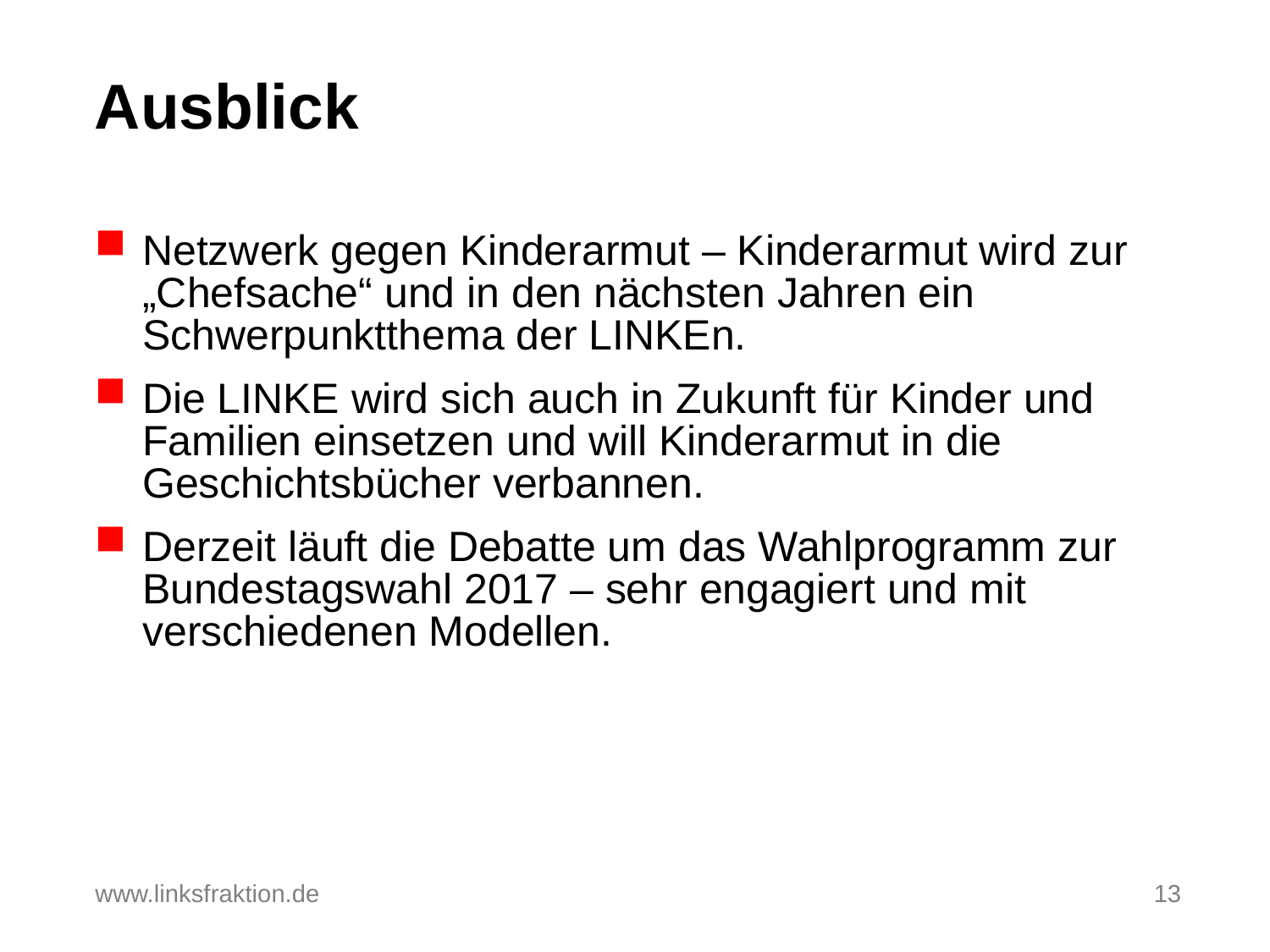

# Ausblick
Netzwerk gegen Kinderarmut – Kinderarmut wird zur „Chefsache“ und in den nächsten Jahren ein Schwerpunktthema der LINKEn.
Die LINKE wird sich auch in Zukunft für Kinder und Familien einsetzen und will Kinderarmut in die Geschichtsbücher verbannen.
Derzeit läuft die Debatte um das Wahlprogramm zur Bundestagswahl 2017 – sehr engagiert und mit verschiedenen Modellen.

www.linksfraktion.de
13